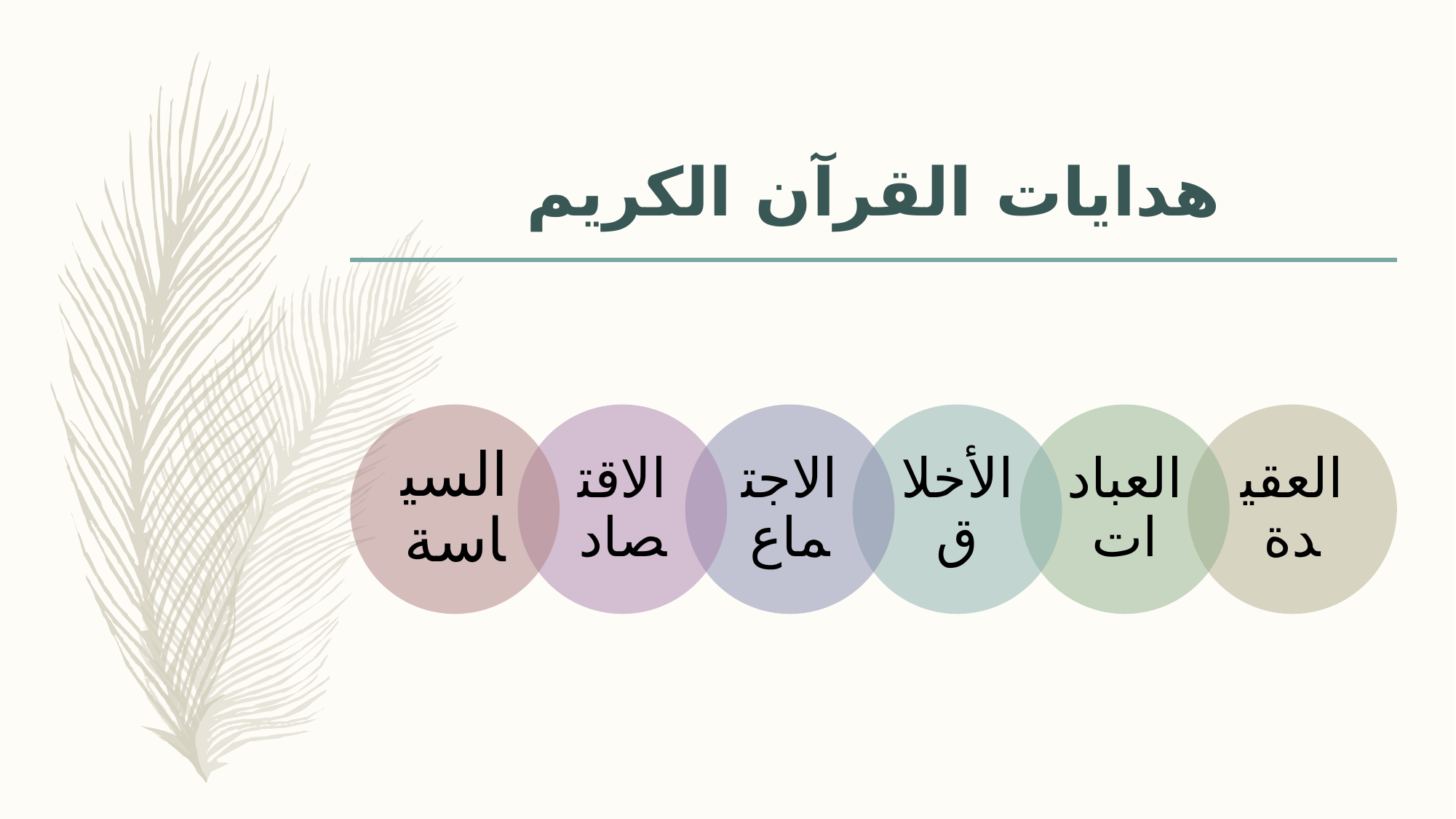

# هدايات القرآن الكريم
العقيدة
العبادات
الأخلاق
الاجتماع
الاقتصاد
السياسة